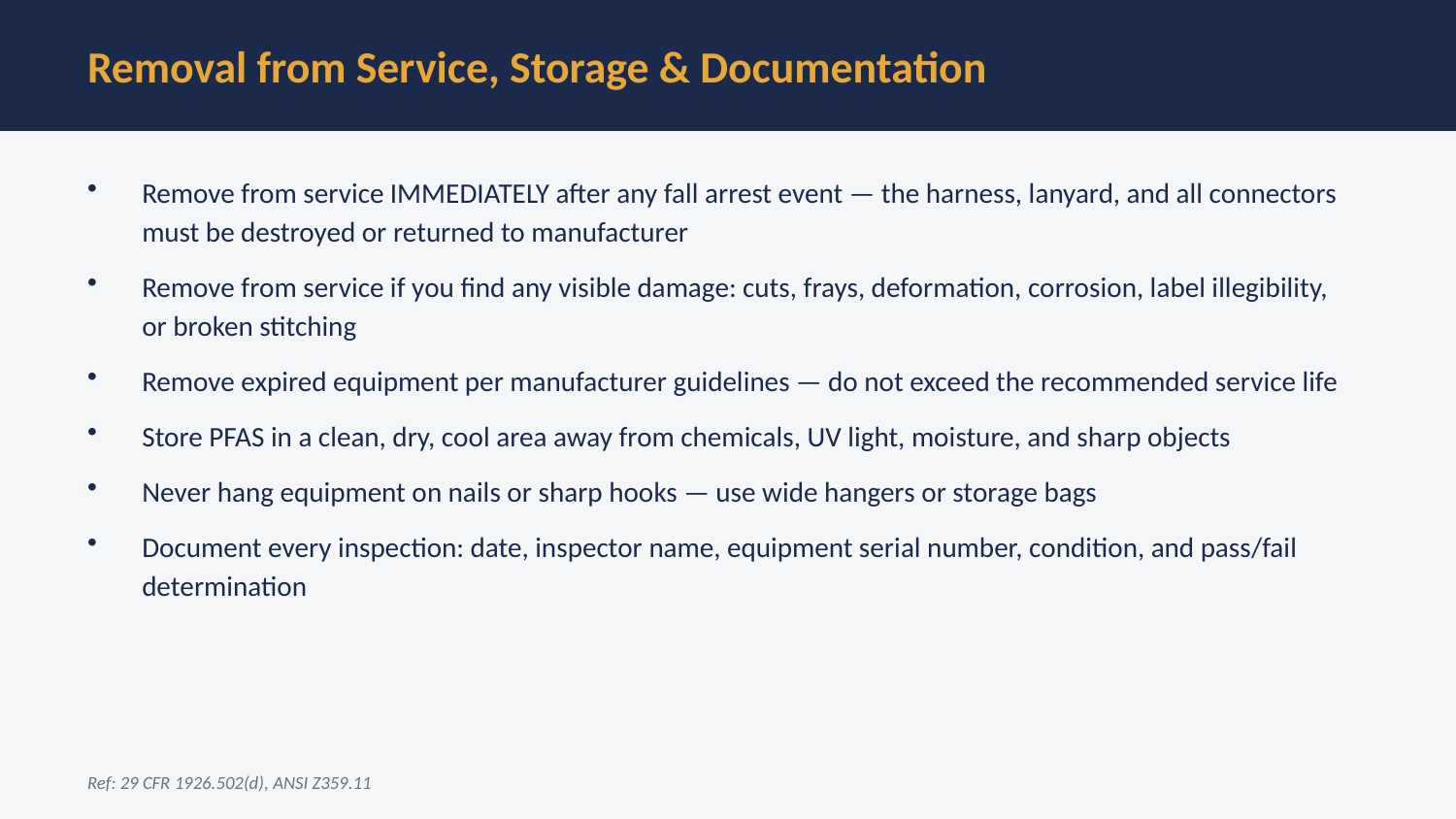

Removal from Service, Storage & Documentation
Remove from service IMMEDIATELY after any fall arrest event — the harness, lanyard, and all connectors must be destroyed or returned to manufacturer
Remove from service if you find any visible damage: cuts, frays, deformation, corrosion, label illegibility, or broken stitching
Remove expired equipment per manufacturer guidelines — do not exceed the recommended service life
Store PFAS in a clean, dry, cool area away from chemicals, UV light, moisture, and sharp objects
Never hang equipment on nails or sharp hooks — use wide hangers or storage bags
Document every inspection: date, inspector name, equipment serial number, condition, and pass/fail determination
Ref: 29 CFR 1926.502(d), ANSI Z359.11